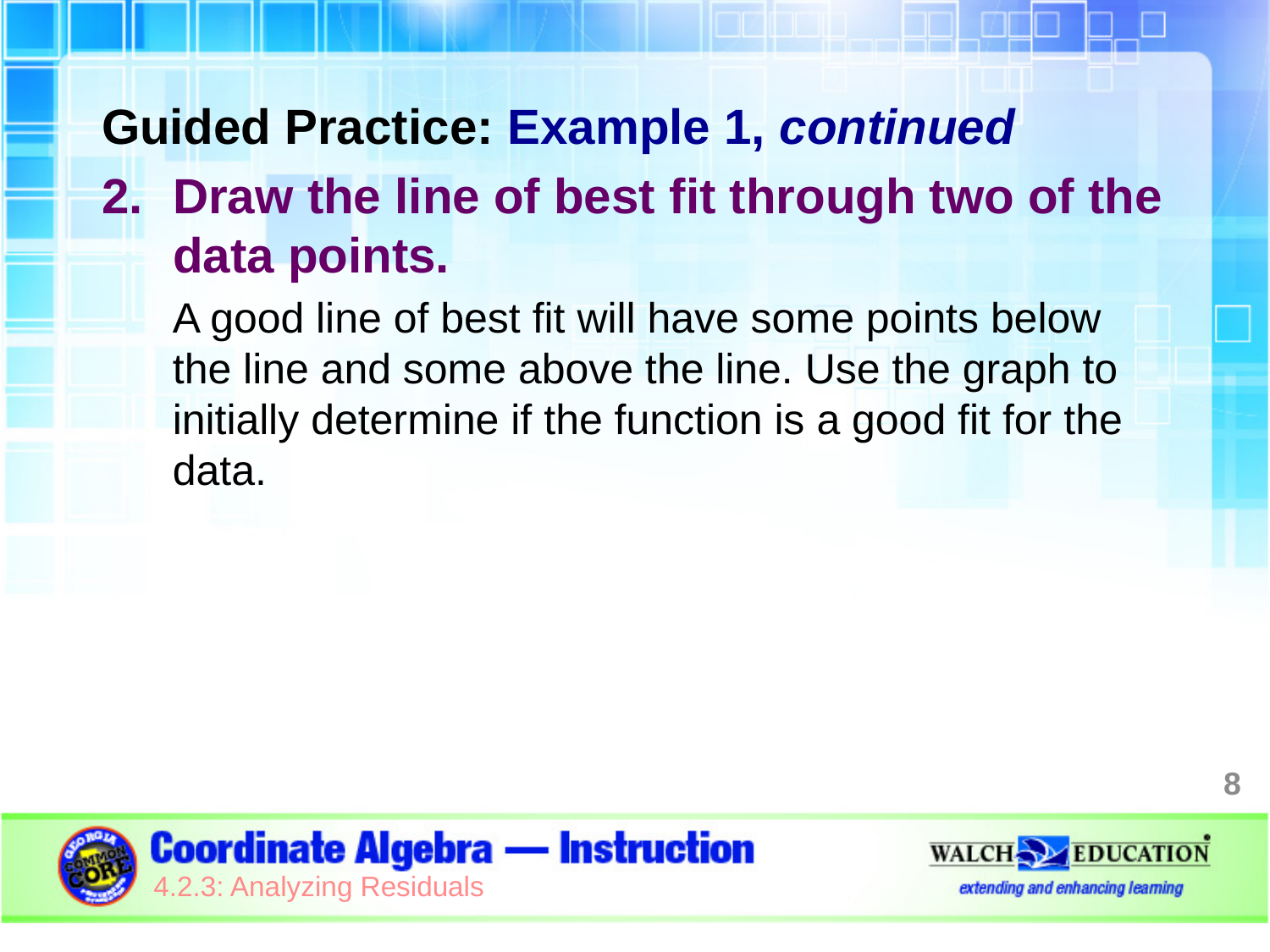

Guided Practice: Example 1, continued
Draw the line of best fit through two of the data points.
A good line of best fit will have some points below the line and some above the line. Use the graph to initially determine if the function is a good fit for the data.

8
4.2.3: Analyzing Residuals